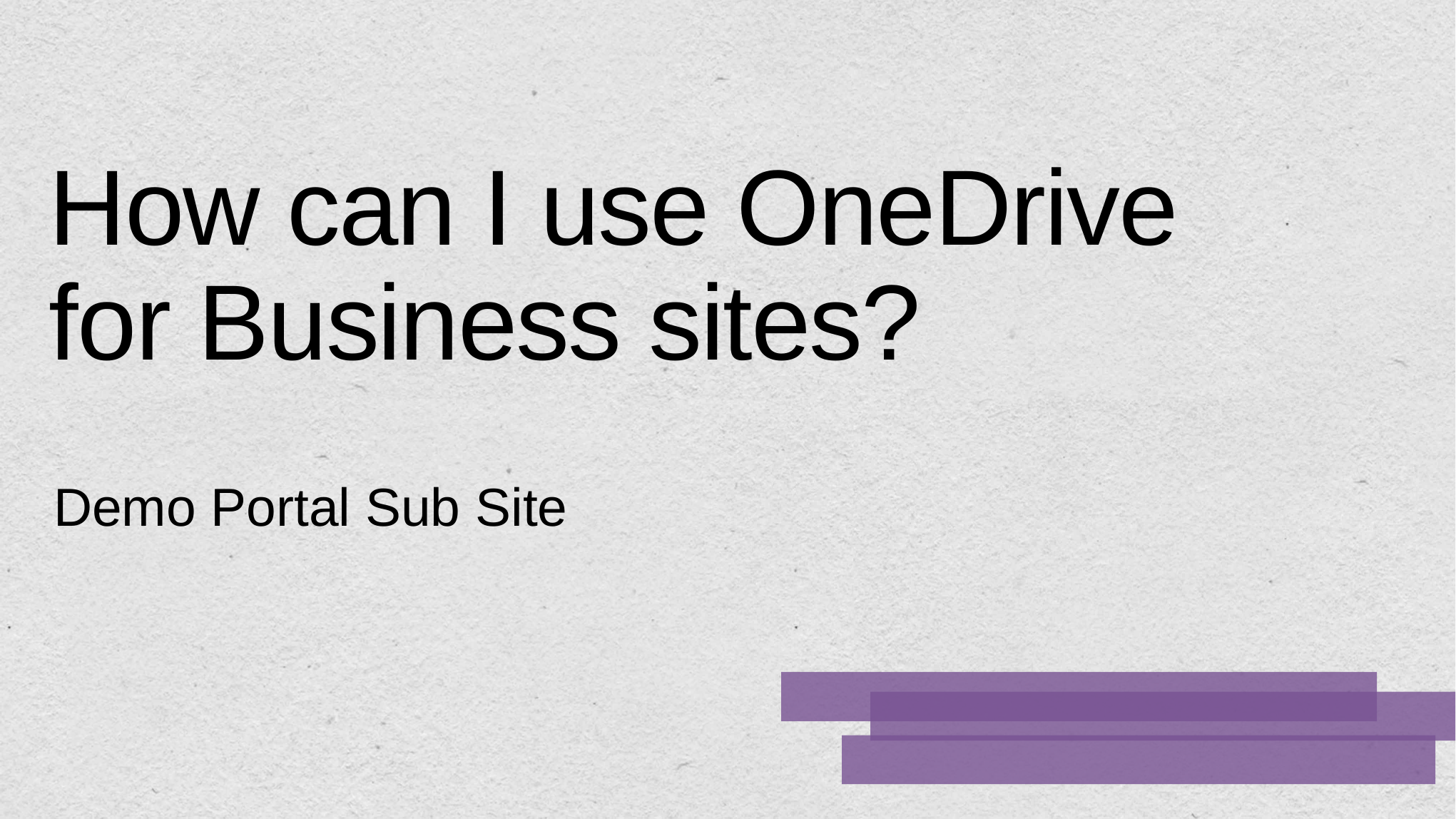

# How can I use OneDrive for Business sites?
Demo Portal Sub Site